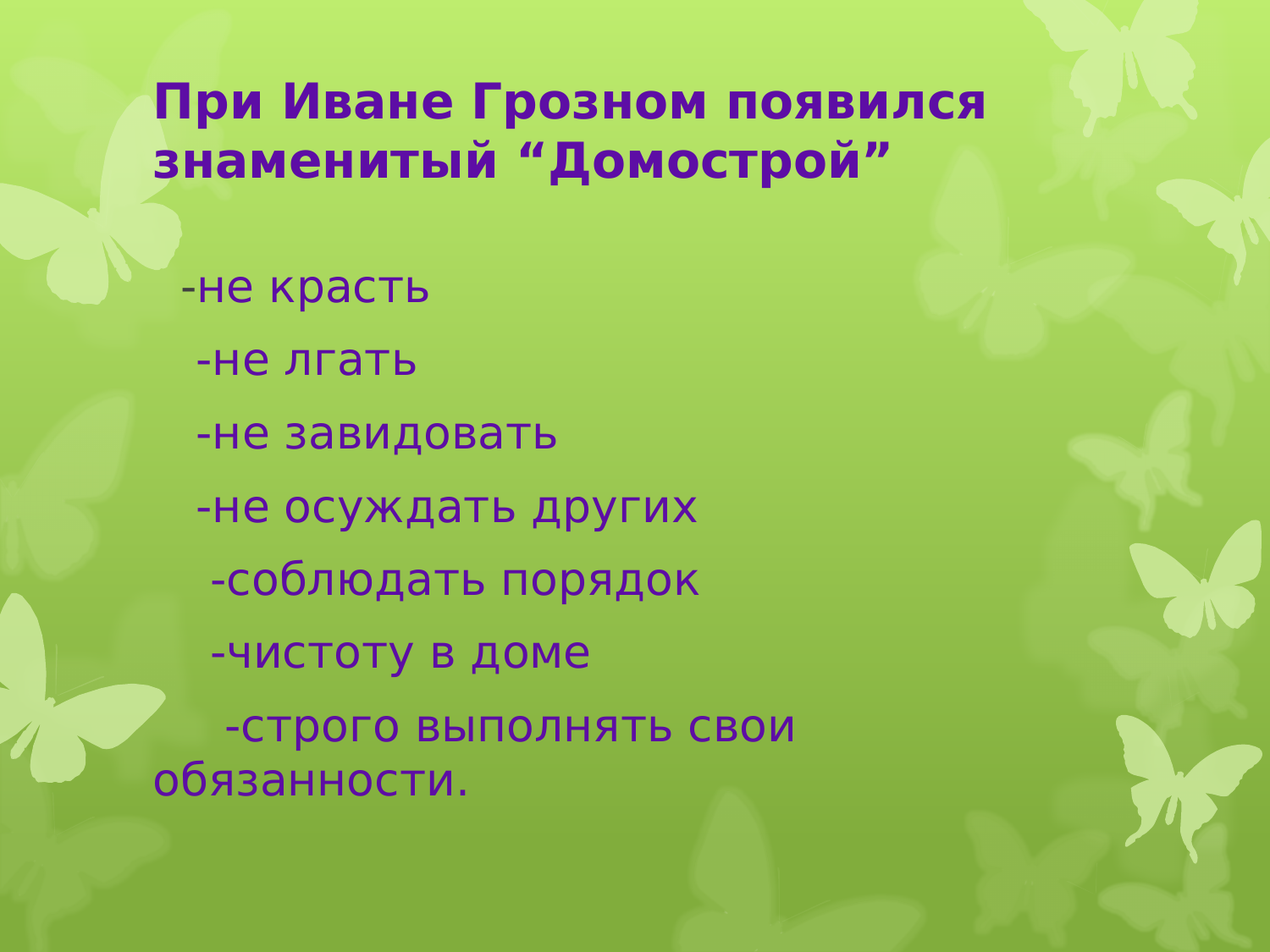

# При Иване Грозном появился знаменитый “Домострой”
   -не красть
   -не лгать
   -не завидовать
   -не осуждать других
    -соблюдать порядок
    -чистоту в доме
     -строго выполнять свои обязанности.